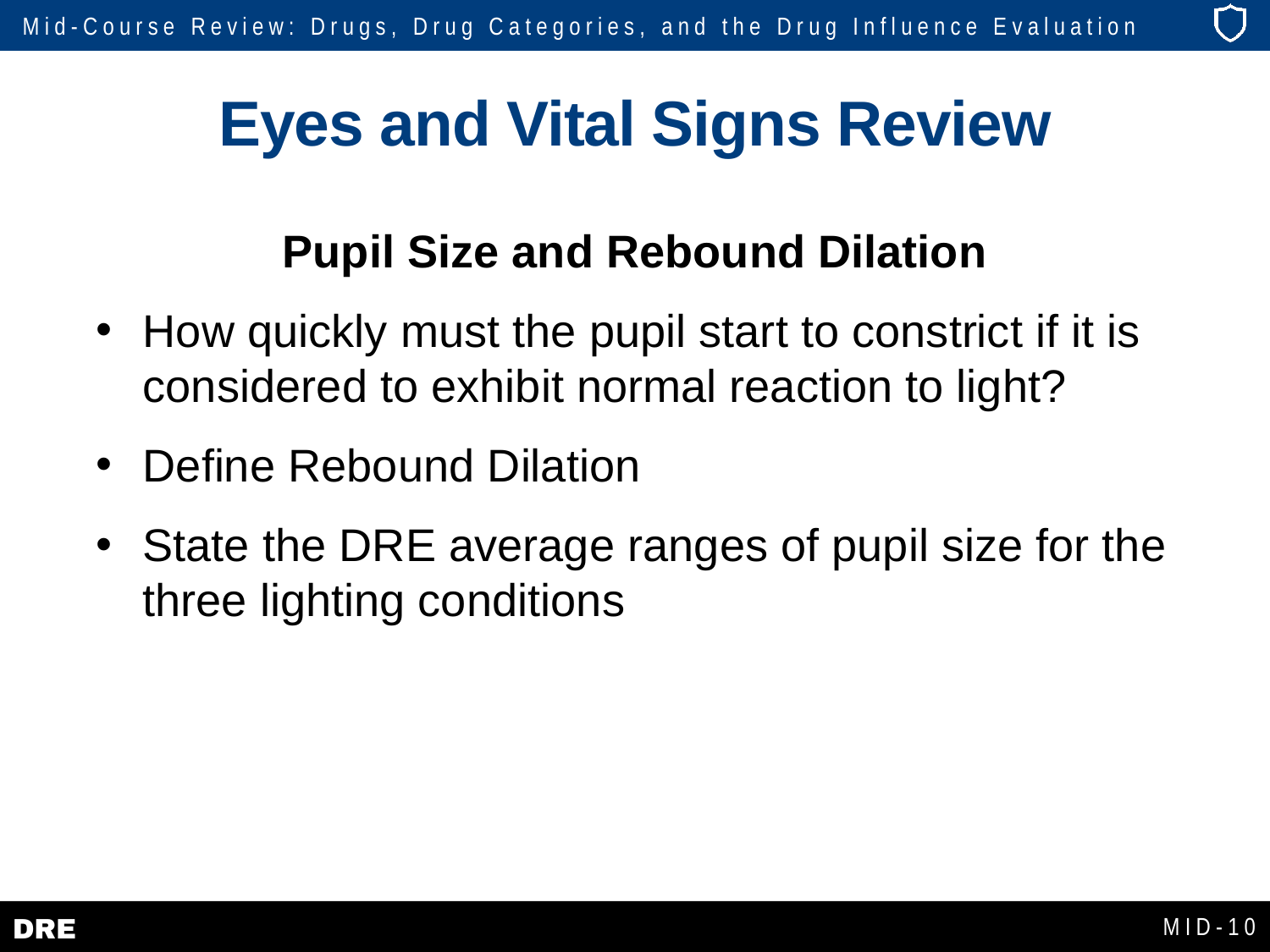

# Eyes and Vital Signs Review
Pupil Size and Rebound Dilation
How quickly must the pupil start to constrict if it is considered to exhibit normal reaction to light?
Define Rebound Dilation
State the DRE average ranges of pupil size for the three lighting conditions
MID-10